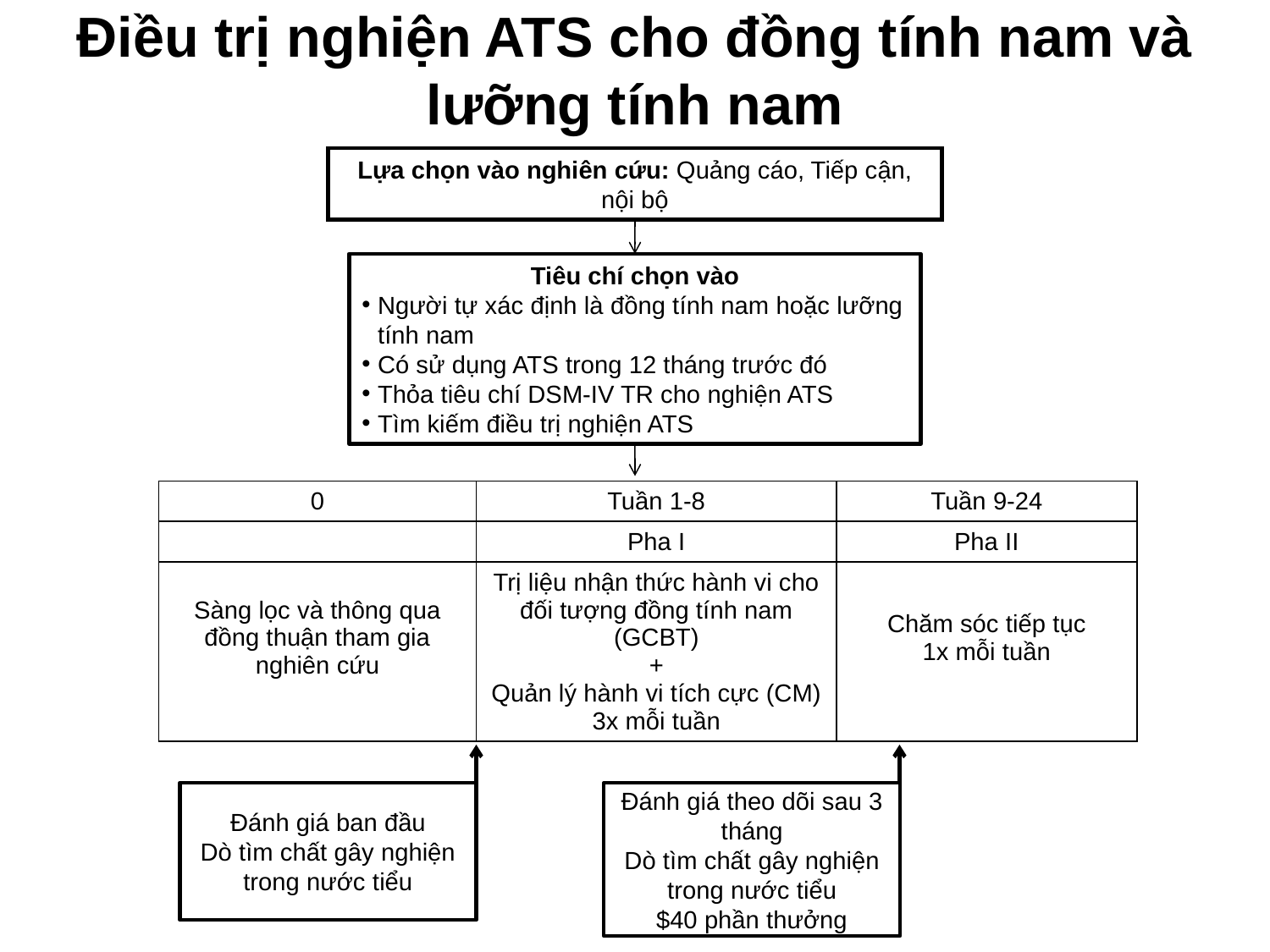

# Điều trị nghiện ATS cho đồng tính nam và lưỡng tính nam
Lựa chọn vào nghiên cứu: Quảng cáo, Tiếp cận, nội bộ
Tiêu chí chọn vào
Người tự xác định là đồng tính nam hoặc lưỡng tính nam
Có sử dụng ATS trong 12 tháng trước đó
Thỏa tiêu chí DSM-IV TR cho nghiện ATS
Tìm kiếm điều trị nghiện ATS
| 0 | Tuần 1-8 | Tuần 9-24 |
| --- | --- | --- |
|  | Pha I | Pha II |
| Sàng lọc và thông qua đồng thuận tham gia nghiên cứu | Trị liệu nhận thức hành vi cho đối tượng đồng tính nam (GCBT) + Quản lý hành vi tích cực (CM) 3x mỗi tuần | Chăm sóc tiếp tục 1x mỗi tuần |
Đánh giá ban đầu
Dò tìm chất gây nghiện trong nước tiểu
Đánh giá theo dõi sau 3 tháng
Dò tìm chất gây nghiện trong nước tiểu
$40 phần thưởng